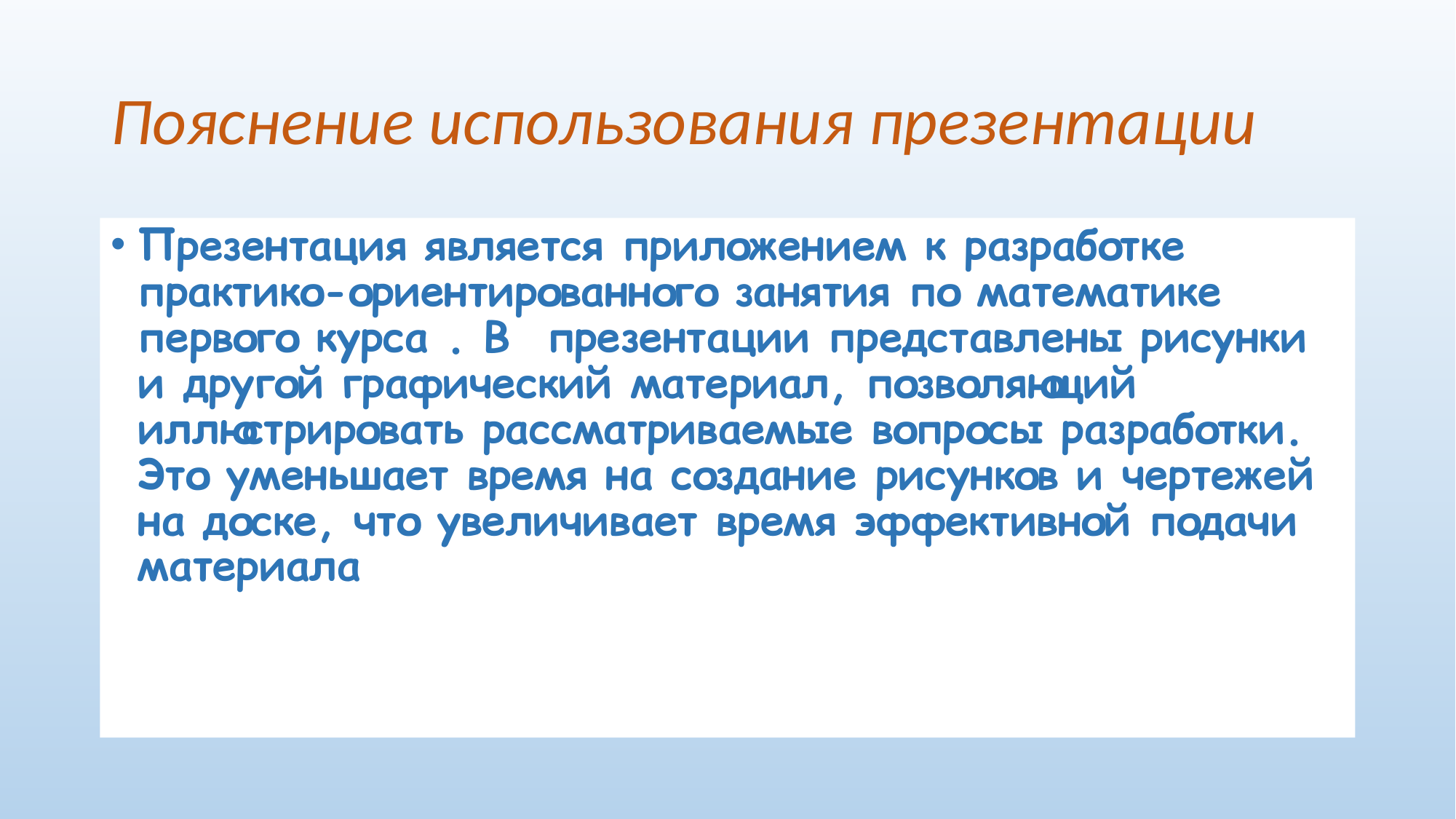

# Пояснение использования презентации
Презентация является приложением к разработке практико-ориентированного занятия по математике первого курса . В  презентации представлены рисунки и другой графический материал, позволяющий иллюстрировать рассматриваемые вопросы разработки. Это уменьшает время на создание рисунков и чертежей на доске, что увеличивает время эффективной подачи материала